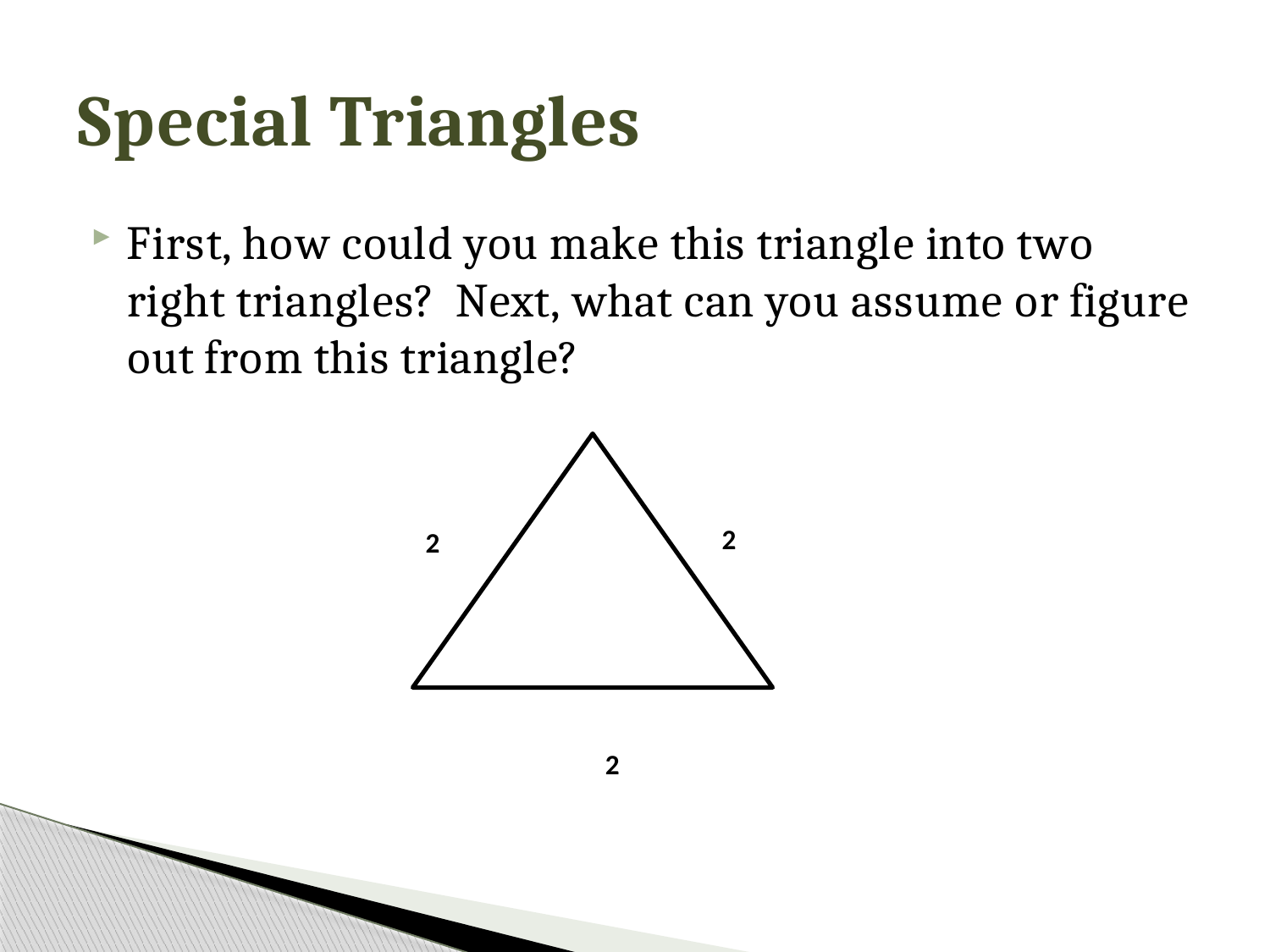

# Special Triangles
First, how could you make this triangle into two right triangles?  Next, what can you assume or figure out from this triangle?

2
2
2